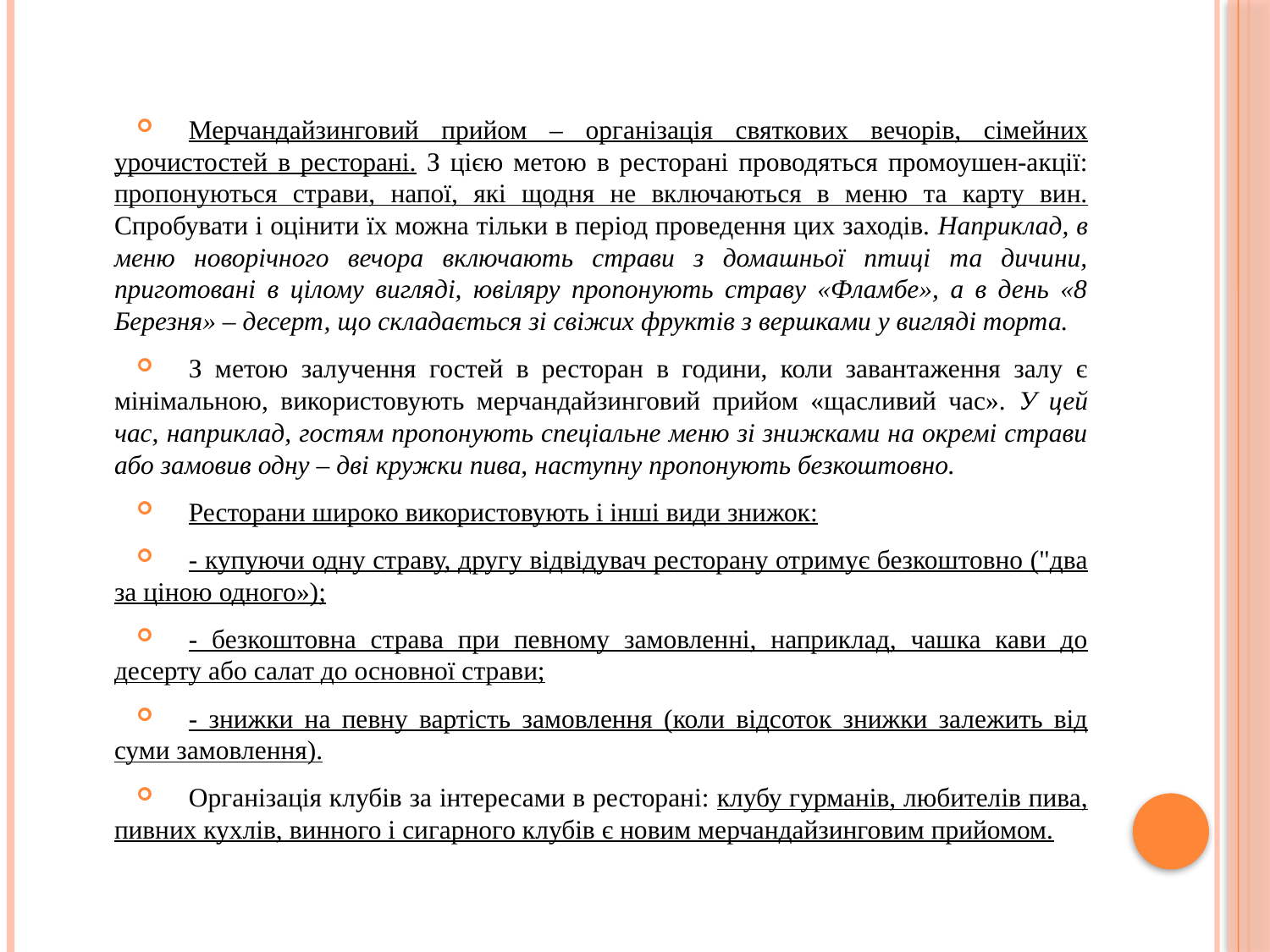

Мерчандайзинговий прийом – організація святкових вечорів, сімейних урочистостей в ресторані. З цією метою в ресторані проводяться промоушен-акції: пропонуються страви, напої, які щодня не включаються в меню та карту вин. Спробувати і оцінити їх можна тільки в період проведення цих заходів. Наприклад, в меню новорічного вечора включають страви з домашньої птиці та дичини, приготовані в цілому вигляді, ювіляру пропонують страву «Фламбе», а в день «8 Березня» – десерт, що складається зі свіжих фруктів з вершками у вигляді торта.
З метою залучення гостей в ресторан в години, коли завантаження залу є мінімальною, використовують мерчандайзинговий прийом «щасливий час». У цей час, наприклад, гостям пропонують спеціальне меню зі знижками на окремі страви або замовив одну – дві кружки пива, наступну пропонують безкоштовно.
Ресторани широко використовують і інші види знижок:
- купуючи одну страву, другу відвідувач ресторану отримує безкоштовно ("два за ціною одного»);
- безкоштовна страва при певному замовленні, наприклад, чашка кави до десерту або салат до основної страви;
- знижки на певну вартість замовлення (коли відсоток знижки залежить від суми замовлення).
Організація клубів за інтересами в ресторані: клубу гурманів, любителів пива, пивних кухлів, винного і сигарного клубів є новим мерчандайзинговим прийомом.